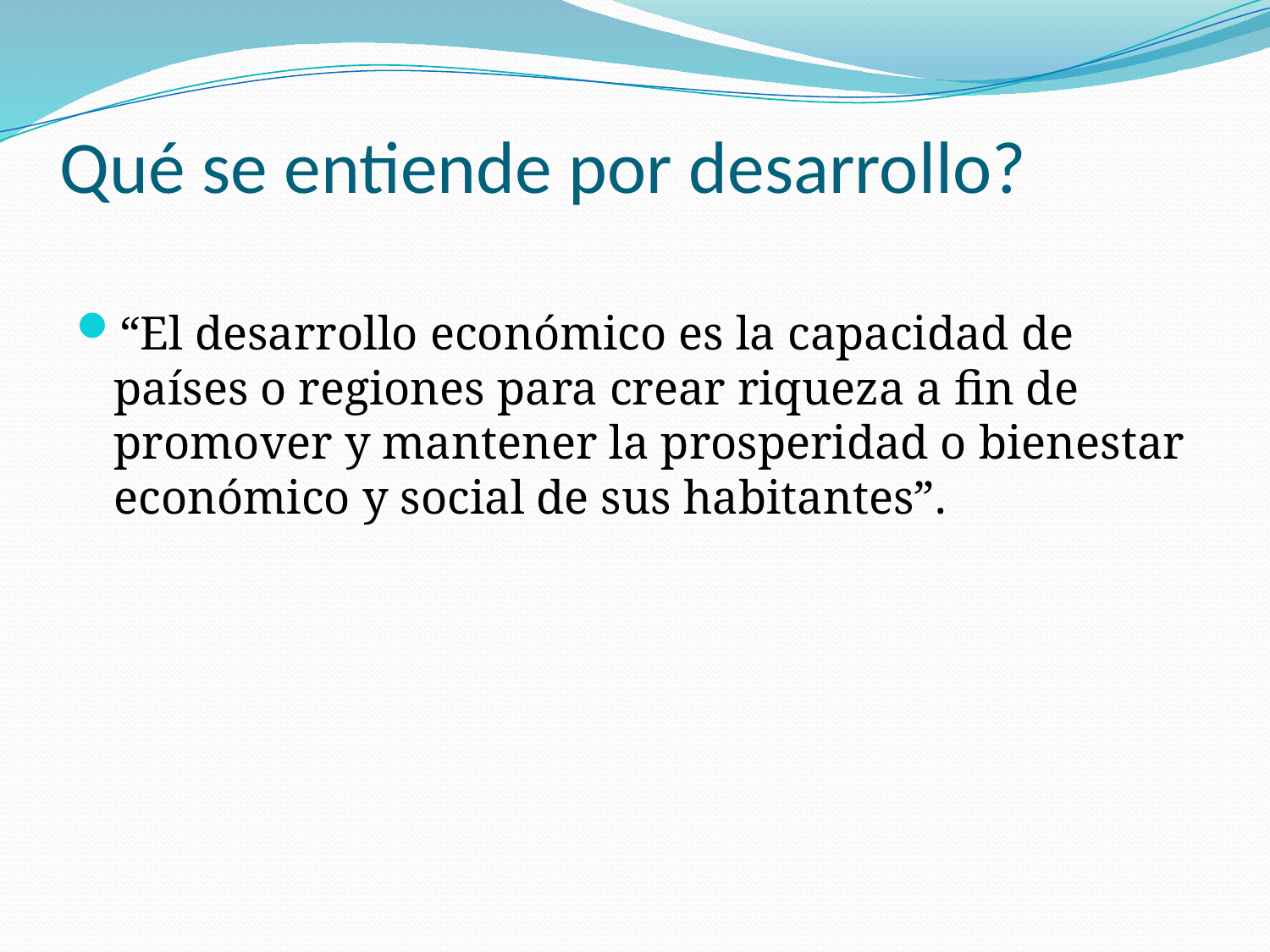

# Qué se entiende por desarrollo?
“El desarrollo económico es la capacidad de países o regiones para crear riqueza a fin de promover y mantener la prosperidad o bienestar económico y social de sus habitantes”.